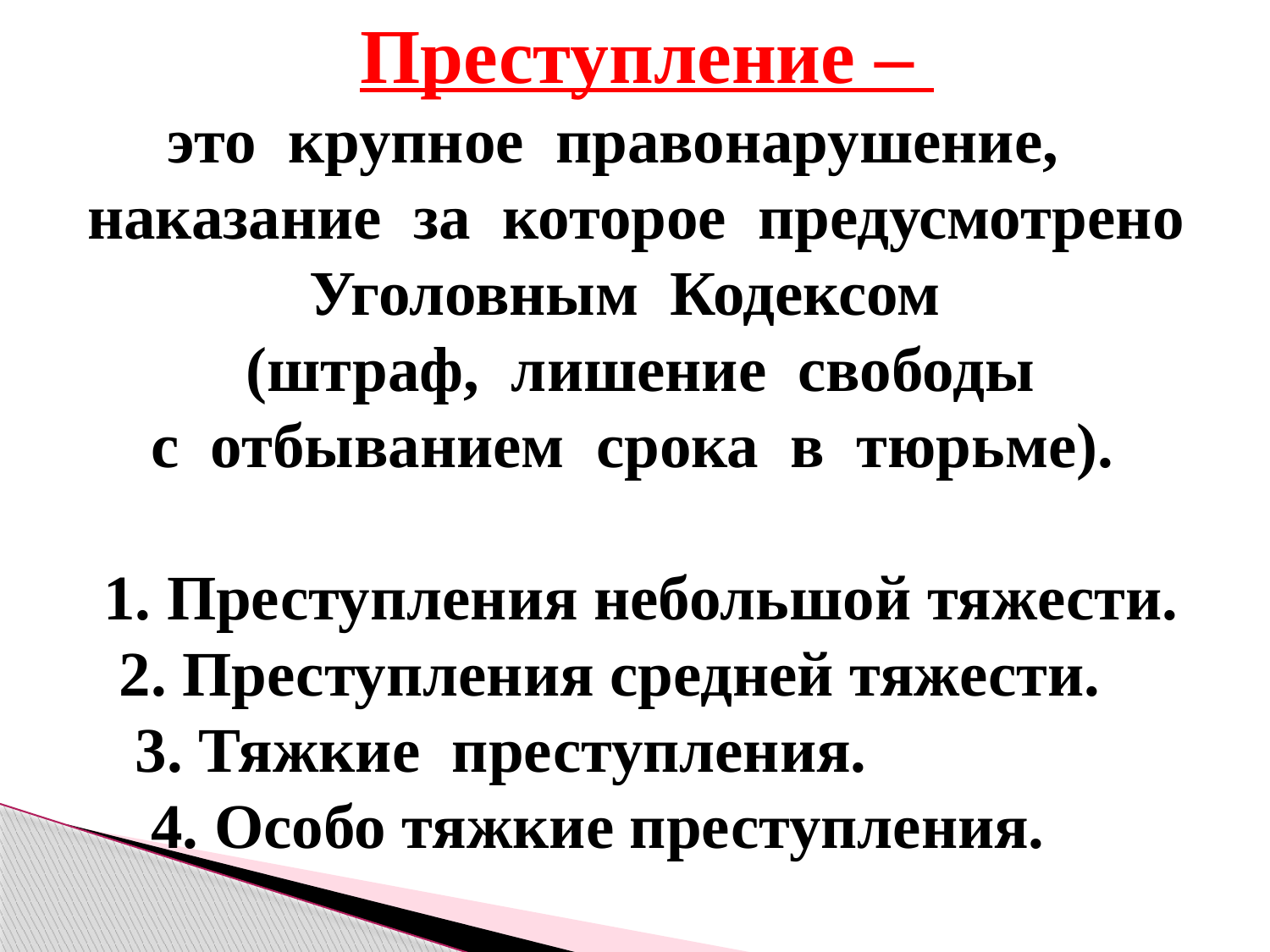

Преступление –
     это  крупное  правонарушение,
наказание  за  которое  предусмотрено
              Уголовным  Кодексом
          (штраф,  лишение  свободы
    с  отбыванием  срока  в  тюрьме).

 1. Преступления небольшой тяжести.
  2. Преступления средней тяжести.
   3. Тяжкие  преступления.
    4. Особо тяжкие преступления.